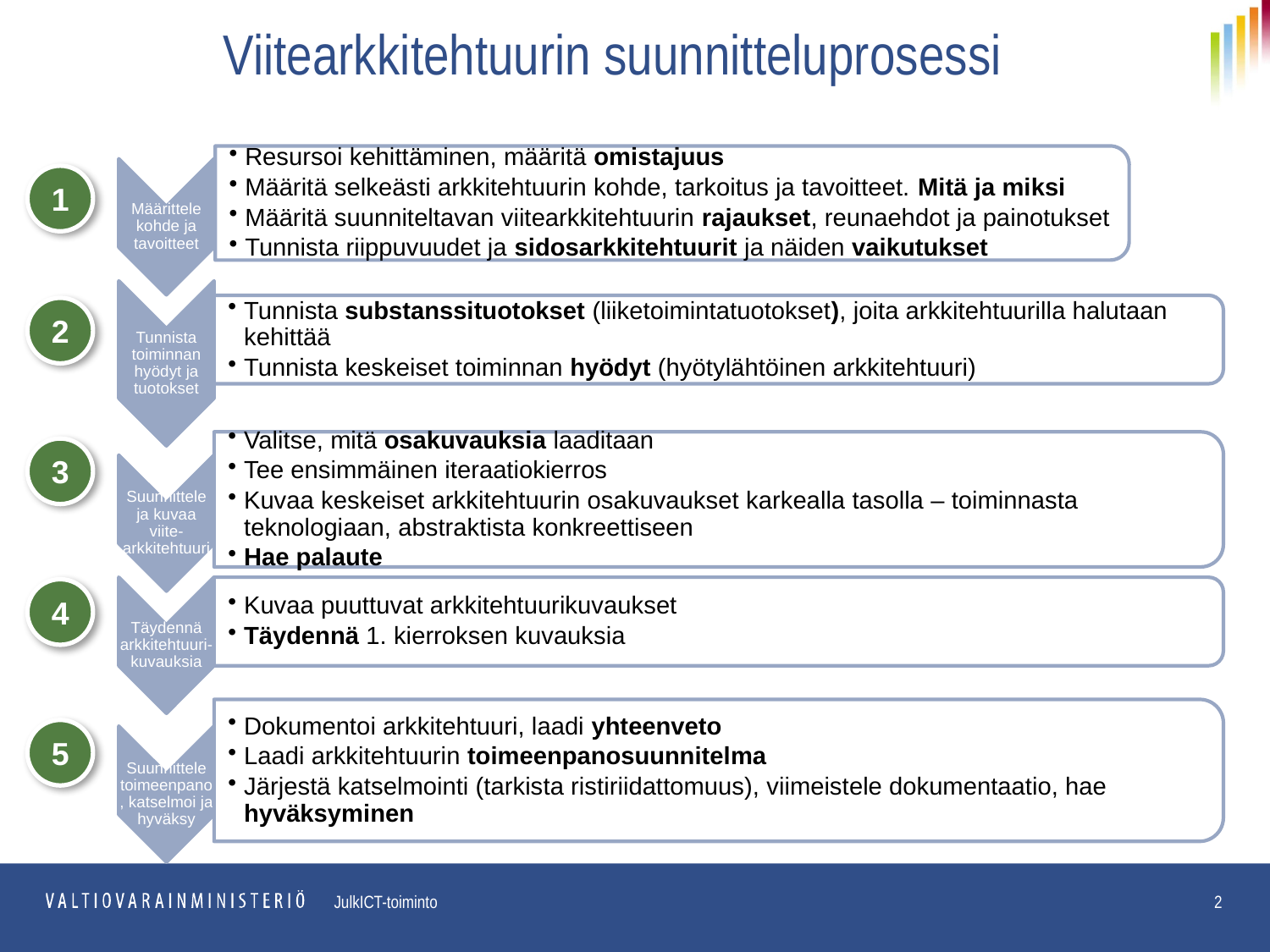

# Viitearkkitehtuurin suunnitteluprosessi
Määrittele kohde ja tavoitteet
Resursoi kehittäminen, määritä omistajuus
Määritä selkeästi arkkitehtuurin kohde, tarkoitus ja tavoitteet. Mitä ja miksi
Määritä suunniteltavan viitearkkitehtuurin rajaukset, reunaehdot ja painotukset
Tunnista riippuvuudet ja sidosarkkitehtuurit ja näiden vaikutukset
Tunnista toiminnan hyödyt ja tuotokset
Tunnista substanssituotokset (liiketoimintatuotokset), joita arkkitehtuurilla halutaan kehittää
Tunnista keskeiset toiminnan hyödyt (hyötylähtöinen arkkitehtuuri)
Suunnittele ja kuvaa viite-arkkitehtuuri
Valitse, mitä osakuvauksia laaditaan
Tee ensimmäinen iteraatiokierros
Kuvaa keskeiset arkkitehtuurin osakuvaukset karkealla tasolla – toiminnasta teknologiaan, abstraktista konkreettiseen
Hae palaute
Täydennä arkkitehtuuri-kuvauksia
Kuvaa puuttuvat arkkitehtuurikuvaukset
Täydennä 1. kierroksen kuvauksia
Suunnittele toimeenpano, katselmoi ja hyväksy
Dokumentoi arkkitehtuuri, laadi yhteenveto
Laadi arkkitehtuurin toimeenpanosuunnitelma
Järjestä katselmointi (tarkista ristiriidattomuus), viimeistele dokumentaatio, hae hyväksyminen
1
2
3
4
5
2